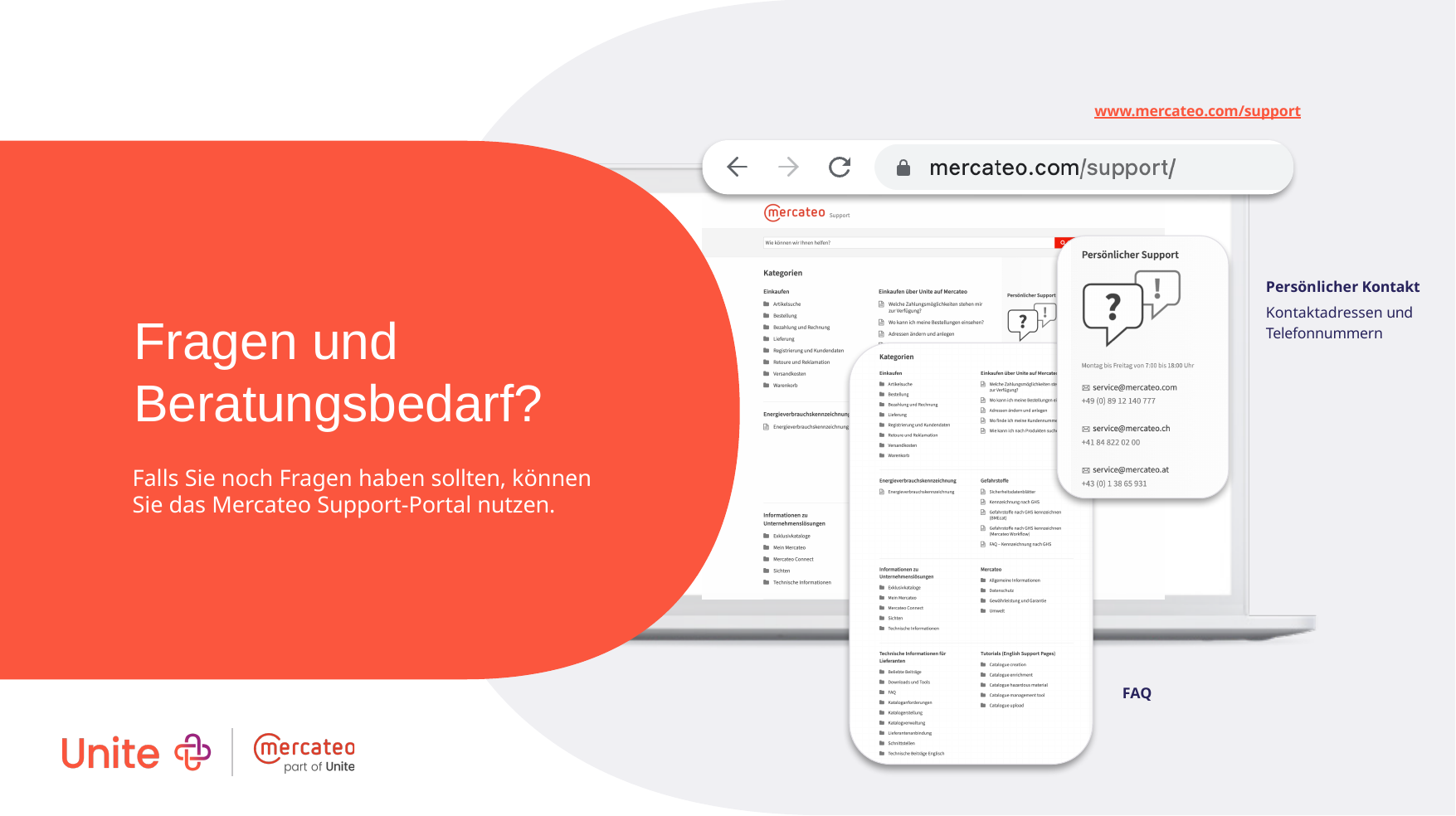

www.mercateo.com/support
Persönlicher Kontakt
Kontaktadressen und Telefonnummern
Fragen und Beratungsbedarf?
Falls Sie noch Fragen haben sollten, können
Sie das Mercateo Support-Portal nutzen.
FAQ